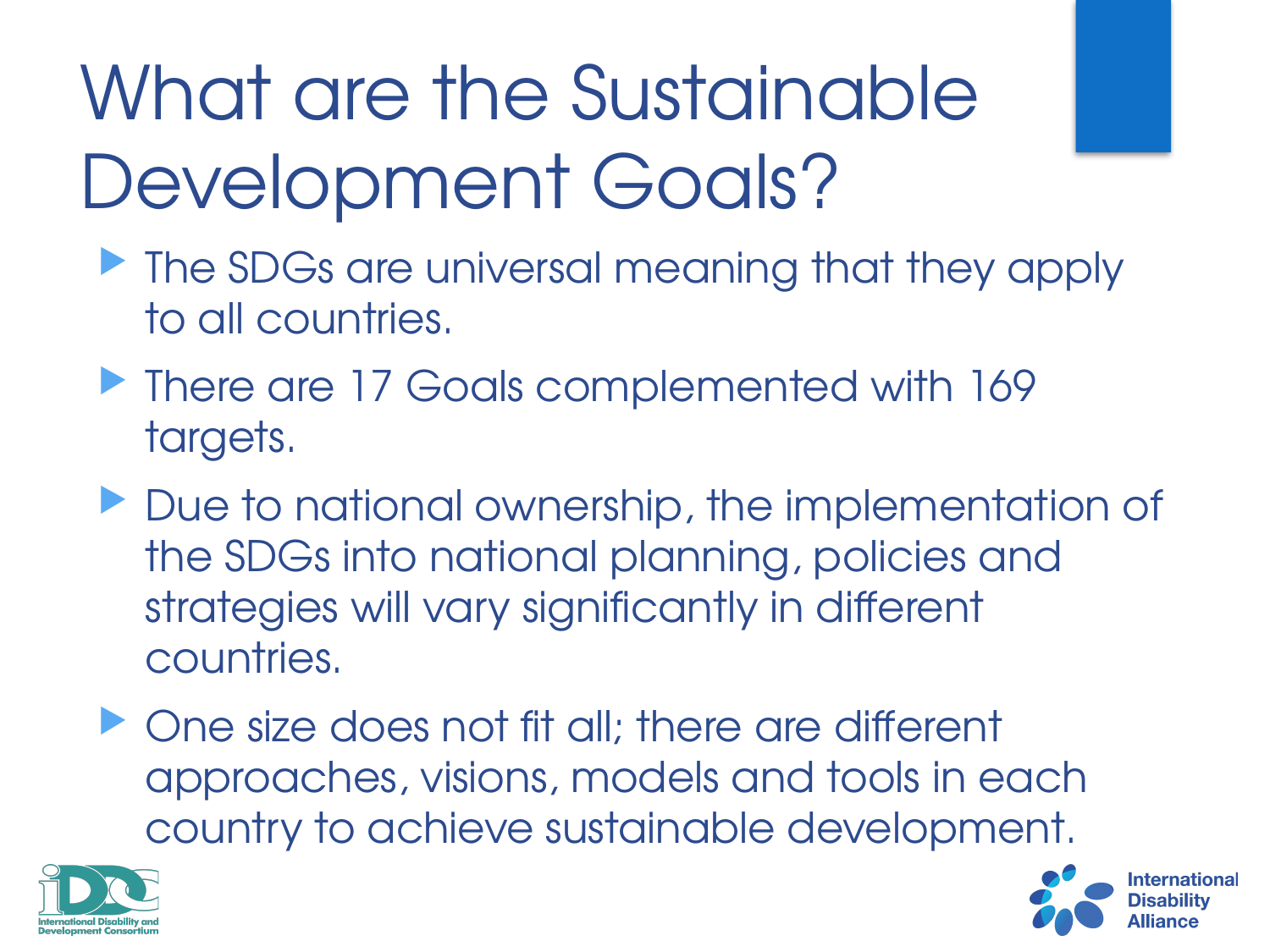

# What are the Sustainable Development Goals?
The SDGs are universal meaning that they apply to all countries.
There are 17 Goals complemented with 169 targets.
Due to national ownership, the implementation of the SDGs into national planning, policies and strategies will vary significantly in different countries.
One size does not fit all; there are different approaches, visions, models and tools in each country to achieve sustainable development.